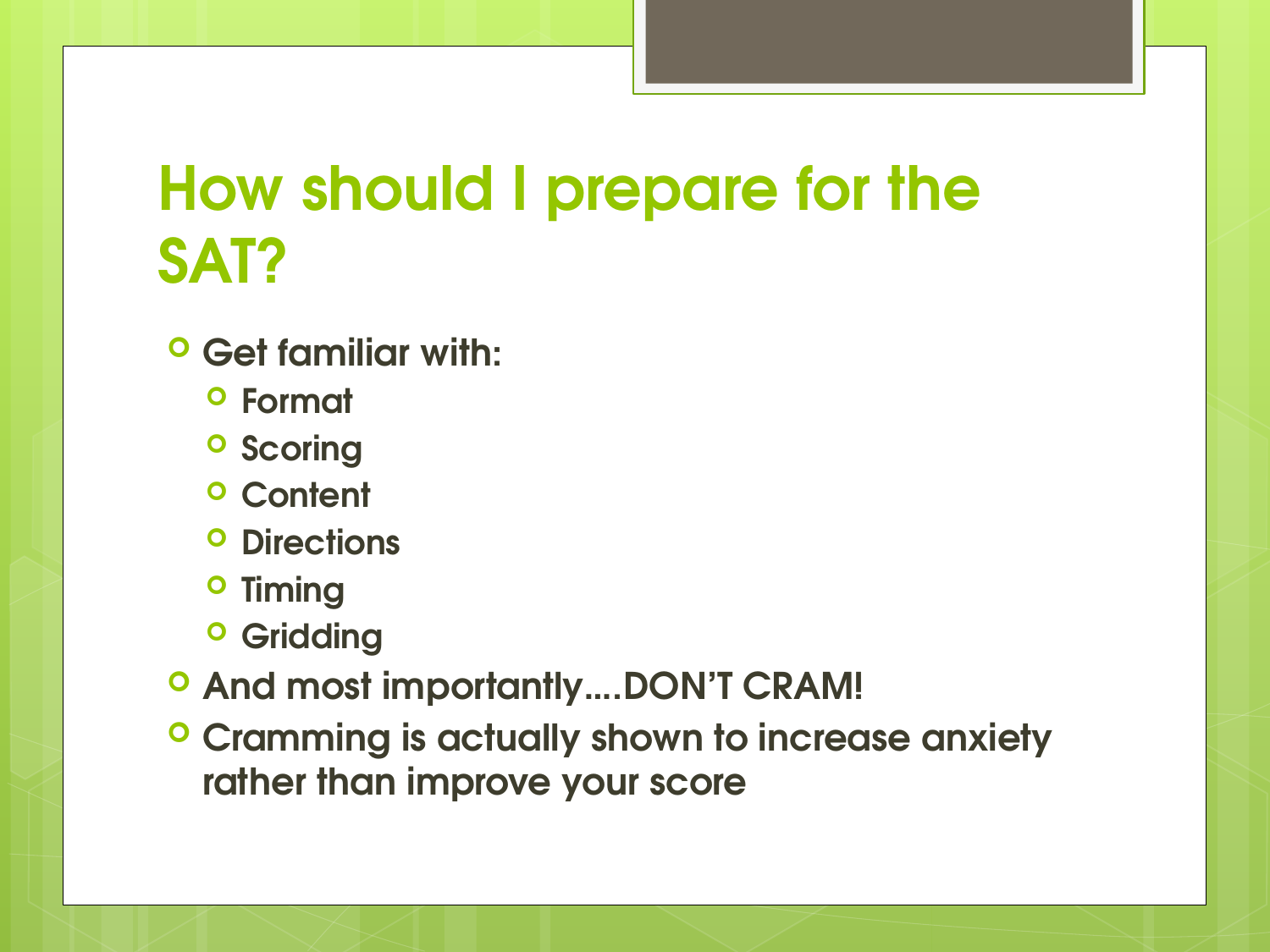

# How should I prepare for the SAT?
Get familiar with:
Format
Scoring
Content
Directions
Timing
Gridding
And most importantly….DON’T CRAM!
Cramming is actually shown to increase anxiety rather than improve your score